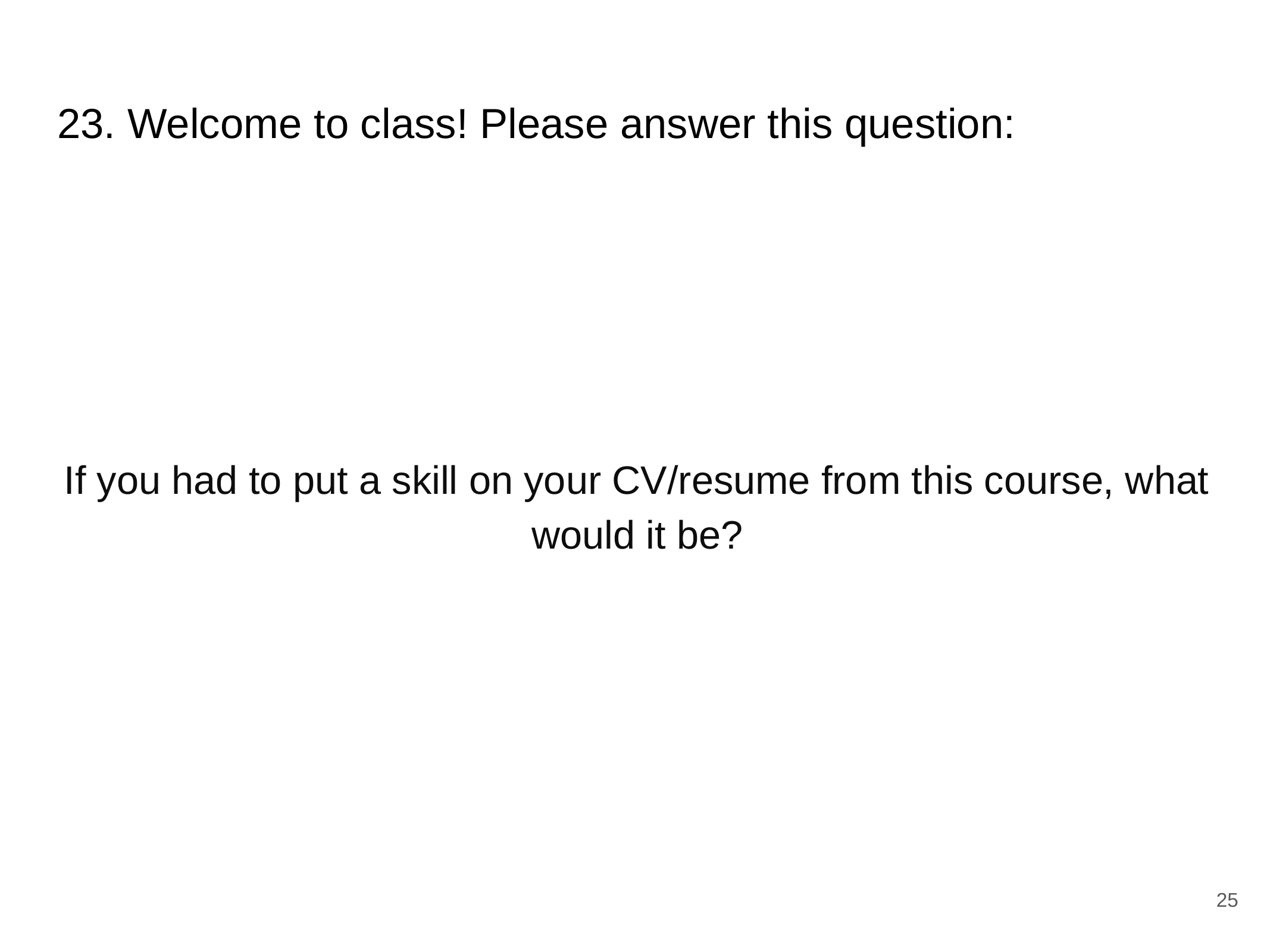

# 23. Welcome to class! Please answer this question:
If you had to put a skill on your CV/resume from this course, what would it be?

25